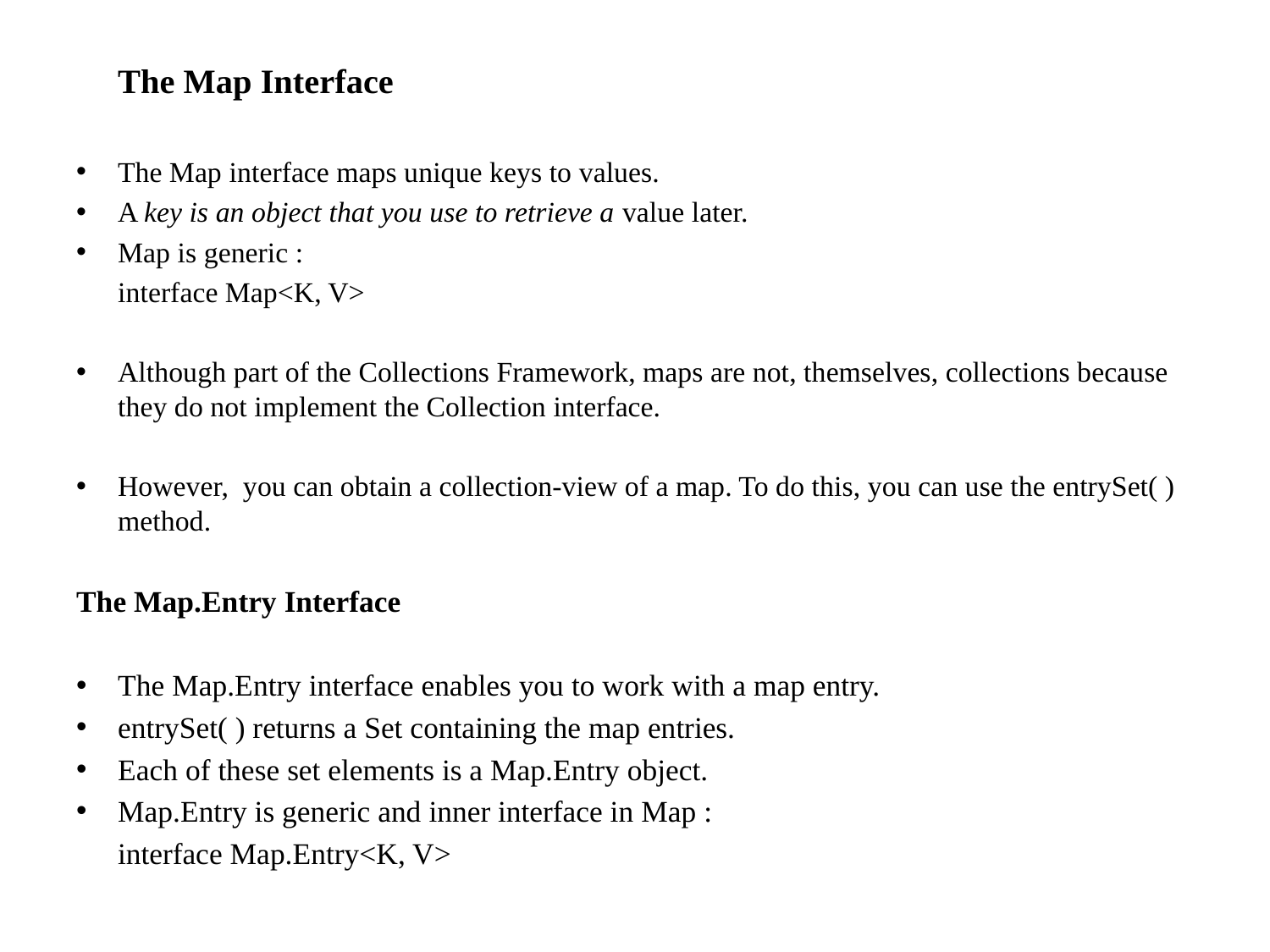

The Map Interface

The Map interface maps unique keys to values.
A key is an object that you use to retrieve a value later.
Map is generic :
			interface Map<K, V>

Although part of the Collections Framework, maps are not, themselves, collections because they do not implement the Collection interface.

However,  you can obtain a collection-view of a map. To do this, you can use the entrySet( ) method.

The Map.Entry Interface

The Map.Entry interface enables you to work with a map entry.
entrySet( ) returns a Set containing the map entries.
Each of these set elements is a Map.Entry object.
Map.Entry is generic and inner interface in Map :
			interface Map.Entry<K, V>